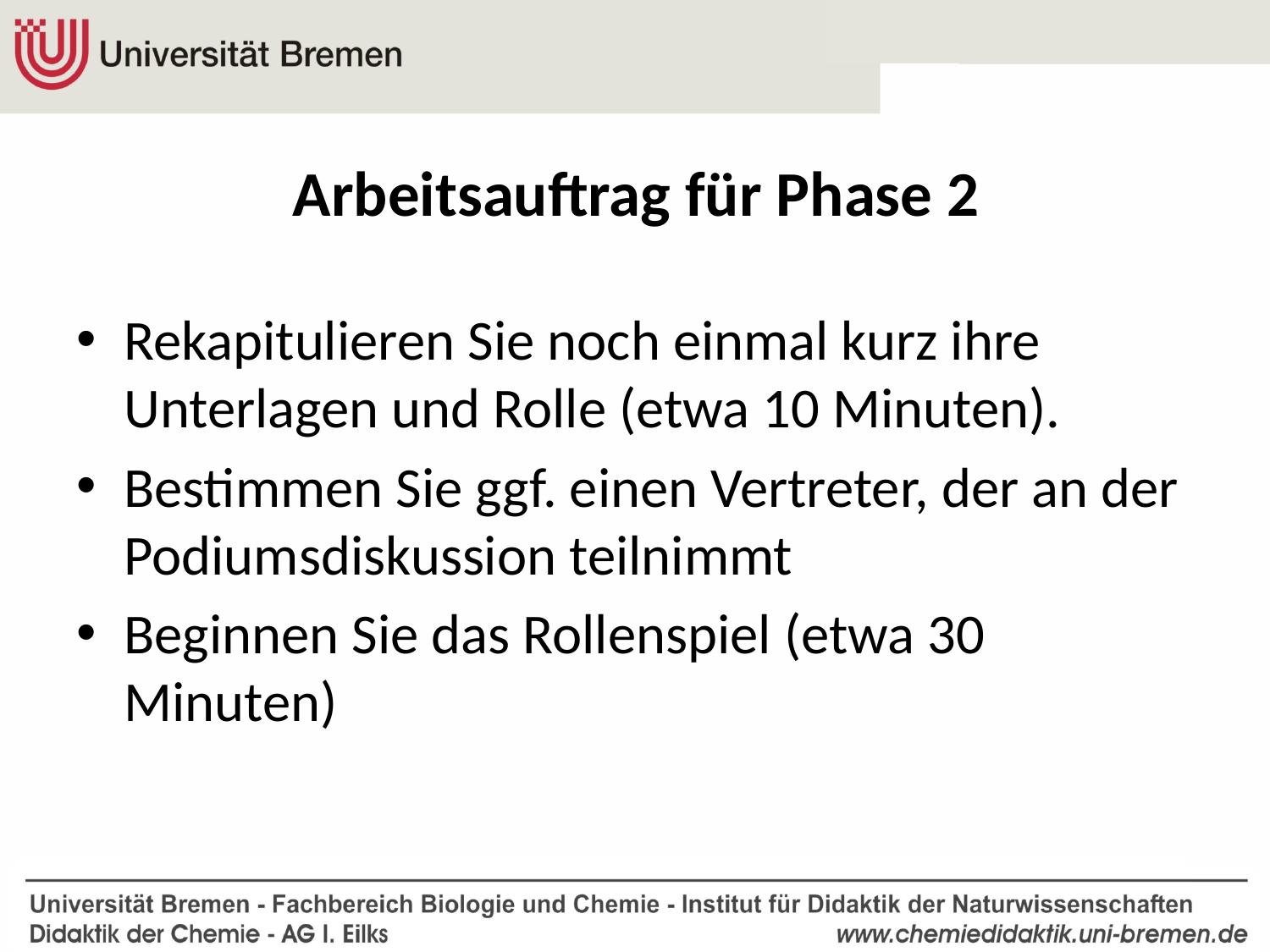

# Arbeitsauftrag für Phase 2
Rekapitulieren Sie noch einmal kurz ihre Unterlagen und Rolle (etwa 10 Minuten).
Bestimmen Sie ggf. einen Vertreter, der an der Podiumsdiskussion teilnimmt
Beginnen Sie das Rollenspiel (etwa 30 Minuten)